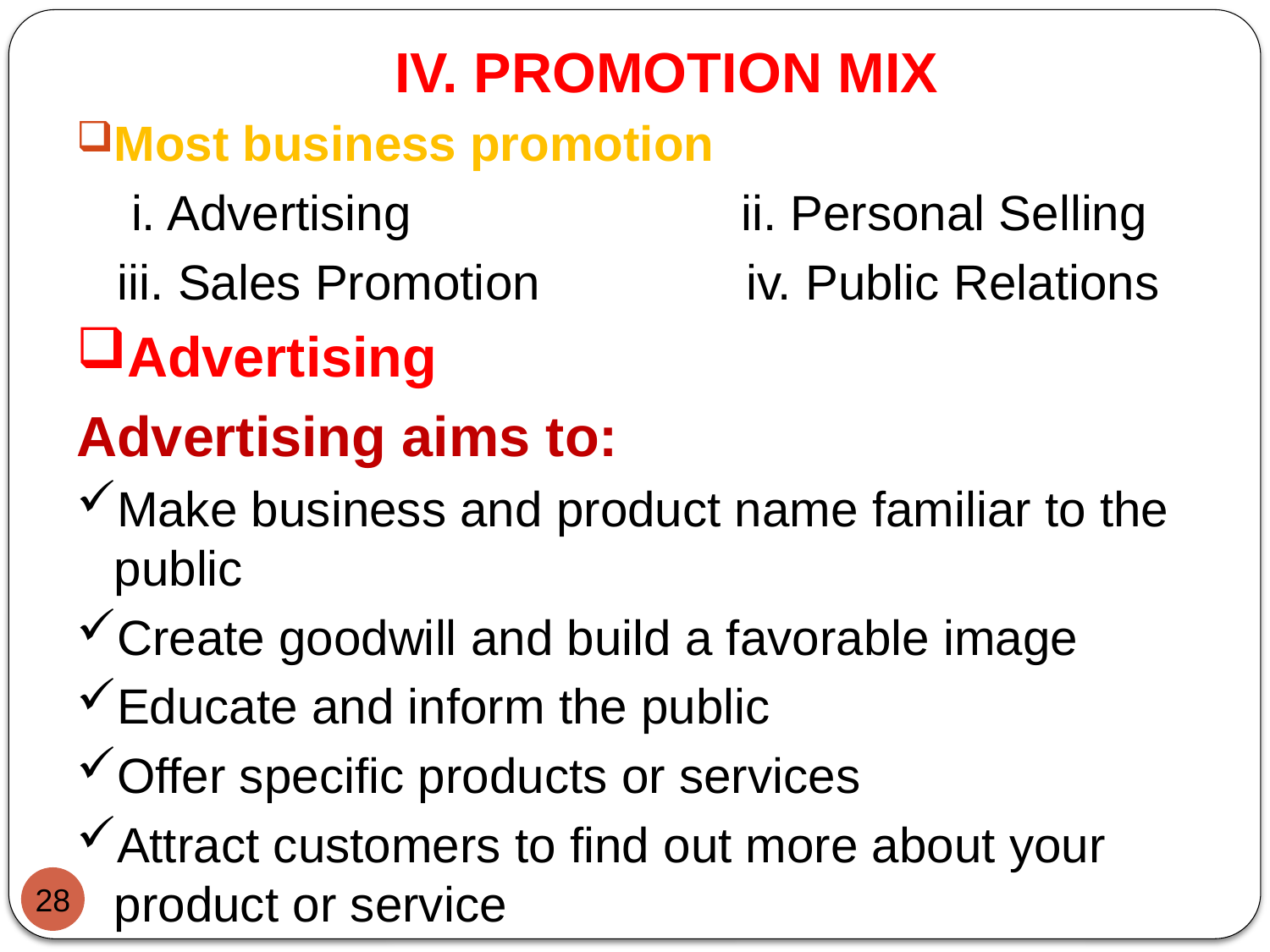

# IV. PROMOTION MIX
Most business promotion
    i. Advertising                        ii. Personal Selling
   iii. Sales Promotion               iv. Public Relations
Advertising
Advertising aims to:
Make business and product name familiar to the public
Create goodwill and build a favorable image
Educate and inform the public
Offer specific products or services
Attract customers to find out more about your product or service

28